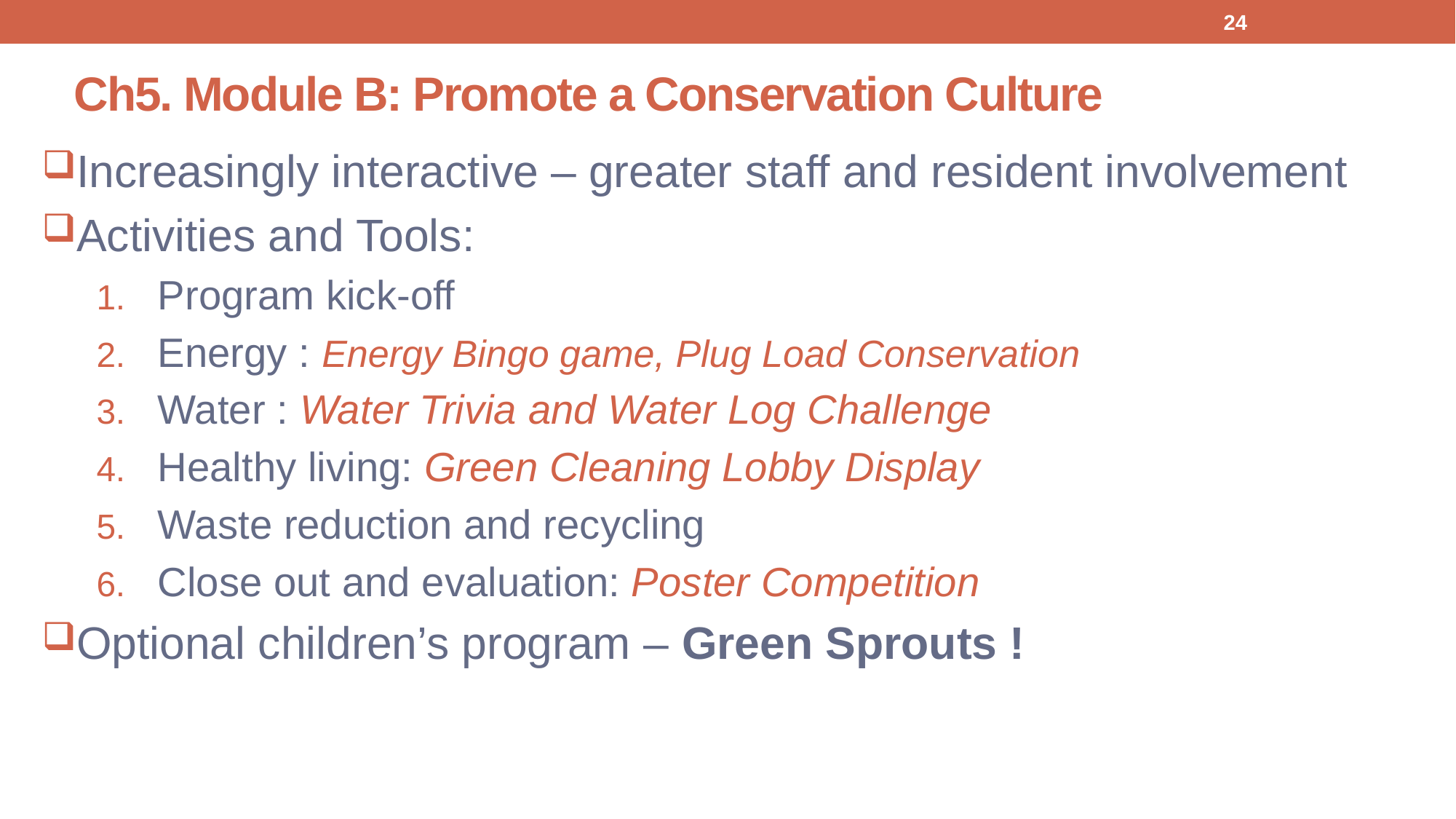

24
# Ch5. Module B: Promote a Conservation Culture
Increasingly interactive – greater staff and resident involvement
Activities and Tools:
Program kick-off
Energy : Energy Bingo game, Plug Load Conservation
Water : Water Trivia and Water Log Challenge
Healthy living: Green Cleaning Lobby Display
Waste reduction and recycling
Close out and evaluation: Poster Competition
Optional children’s program – Green Sprouts !